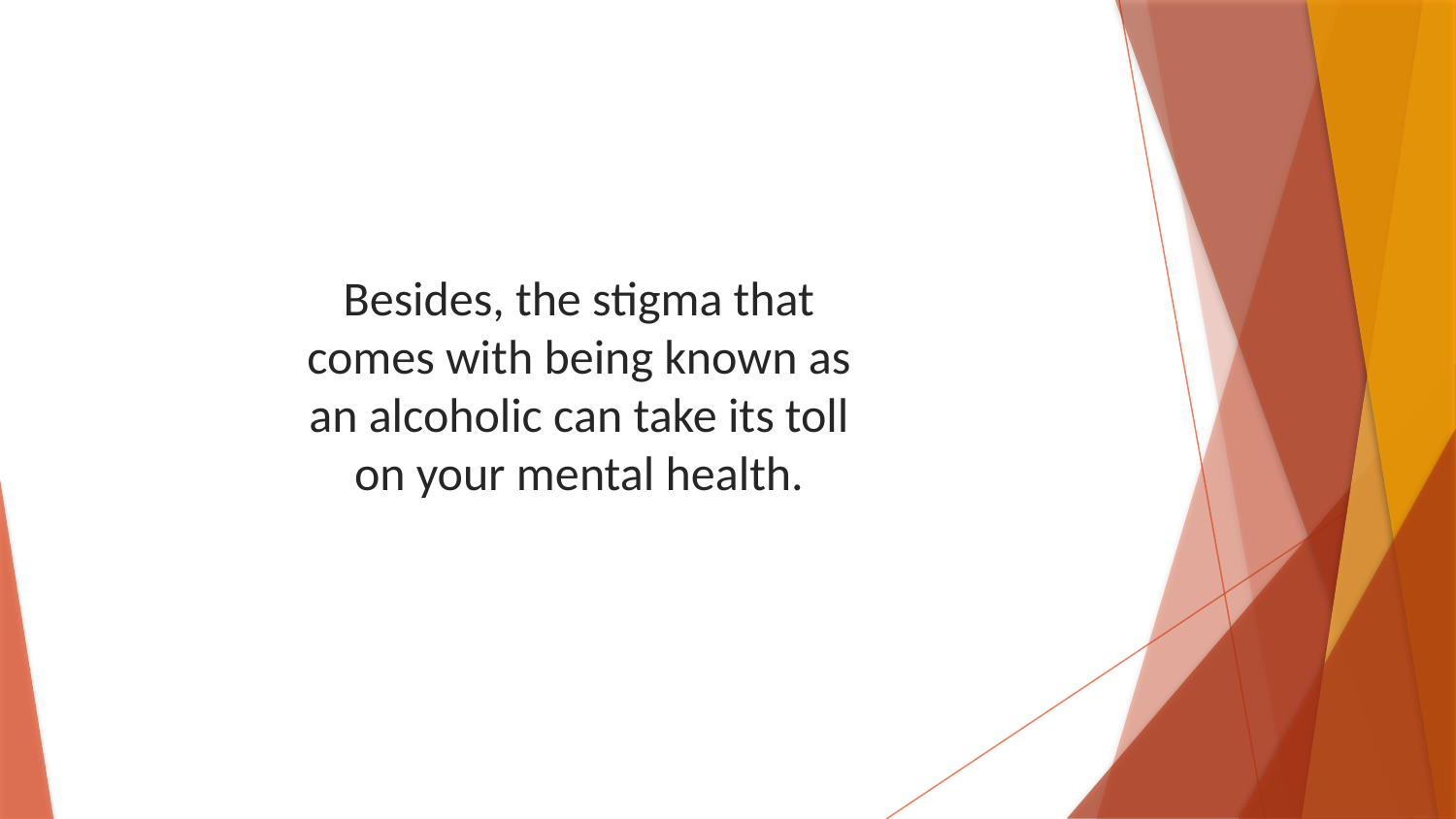

Besides, the stigma that comes with being known as an alcoholic can take its toll on your mental health.